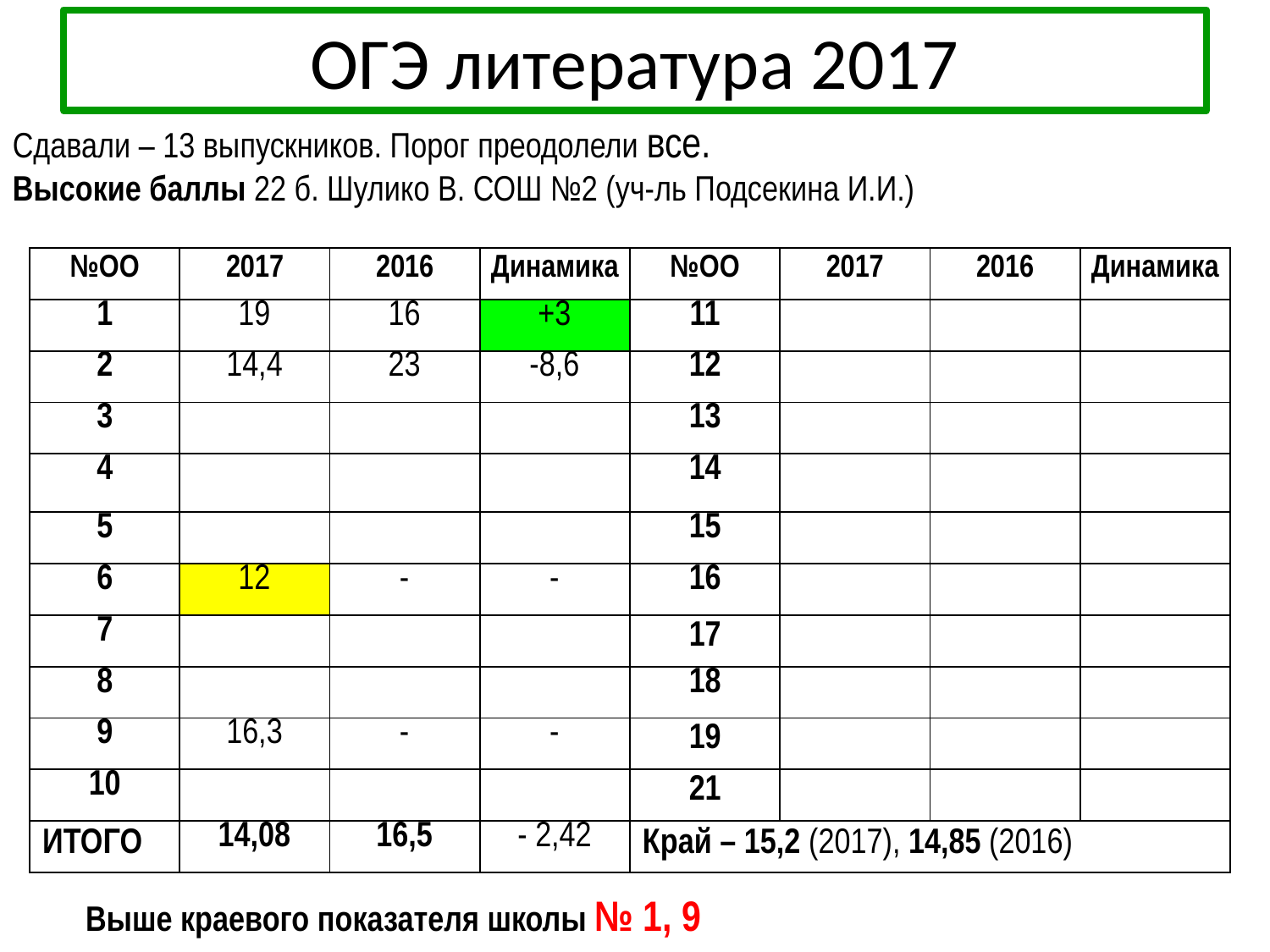

# ОГЭ литература 2017
Сдавали – 13 выпускников. Порог преодолели все.
Высокие баллы 22 б. Шулико В. СОШ №2 (уч-ль Подсекина И.И.)
| №ОО | 2017 | 2016 | Динамика | №ОО | 2017 | 2016 | Динамика |
| --- | --- | --- | --- | --- | --- | --- | --- |
| 1 | 19 | 16 | +3 | 11 |  |  |  |
| 2 | 14,4 | 23 | -8,6 | 12 |  |  |  |
| 3 |  |  |  | 13 |  |  |  |
| 4 |  |  |  | 14 |  |  |  |
| 5 |  |  |  | 15 |  |  |  |
| 6 | 12 | - | - | 16 |  |  |  |
| 7 |  |  |  | 17 |  |  |  |
| 8 |  |  |  | 18 |  |  |  |
| 9 | 16,3 | - | - | 19 |  |  |  |
| 10 |  |  |  | 21 |  |  |  |
| ИТОГО | 14,08 | 16,5 | - 2,42 | Край – 15,2 (2017), 14,85 (2016) |  |  |  |
Выше краевого показателя школы № 1, 9